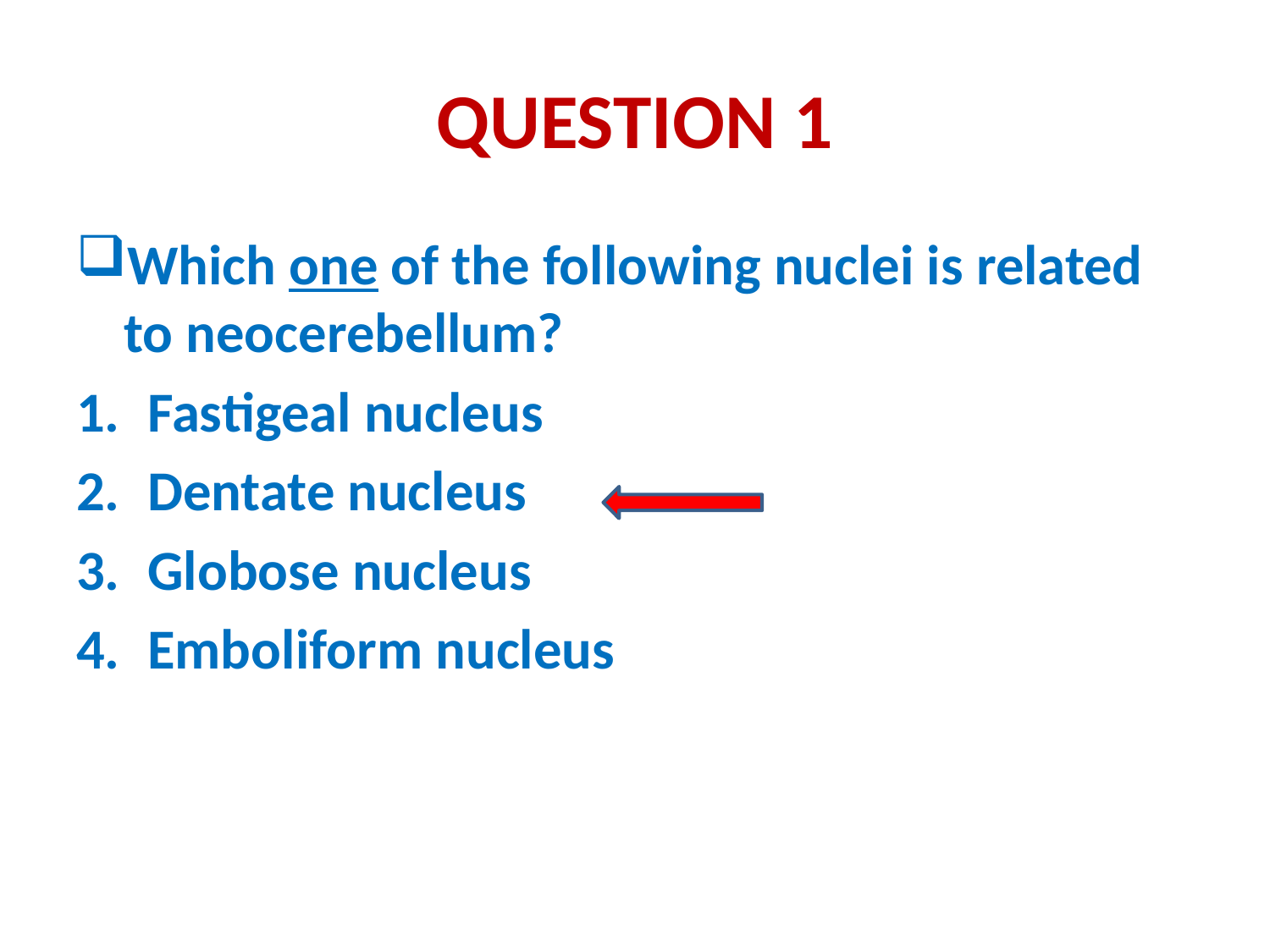

# QUESTION 1
Which one of the following nuclei is related to neocerebellum?
Fastigeal nucleus
Dentate nucleus
Globose nucleus
Emboliform nucleus